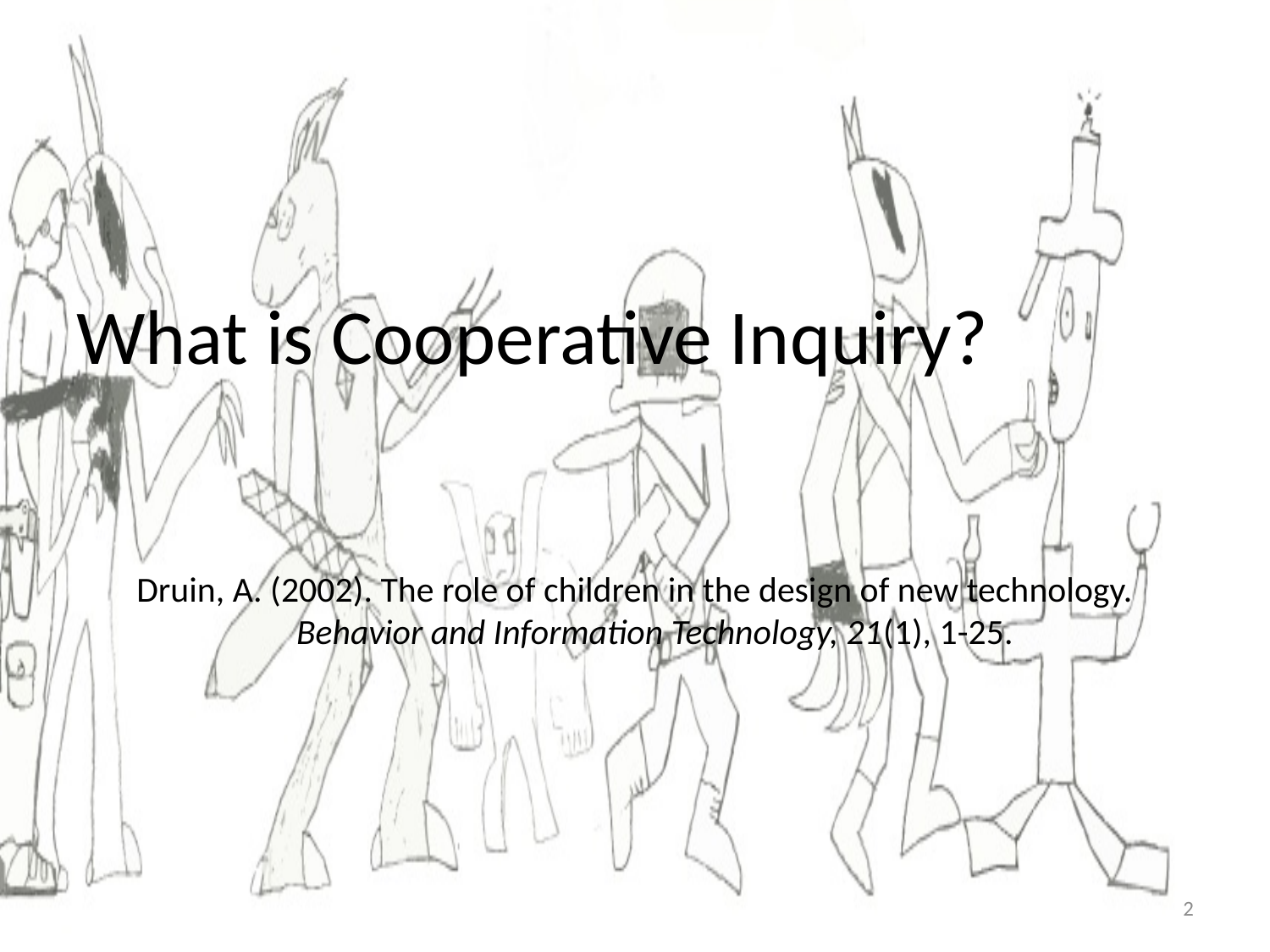

# What is Cooperative Inquiry?
Druin, A. (2002). The role of children in the design of new technology. Behavior and Information Technology, 21(1), 1-25.
2